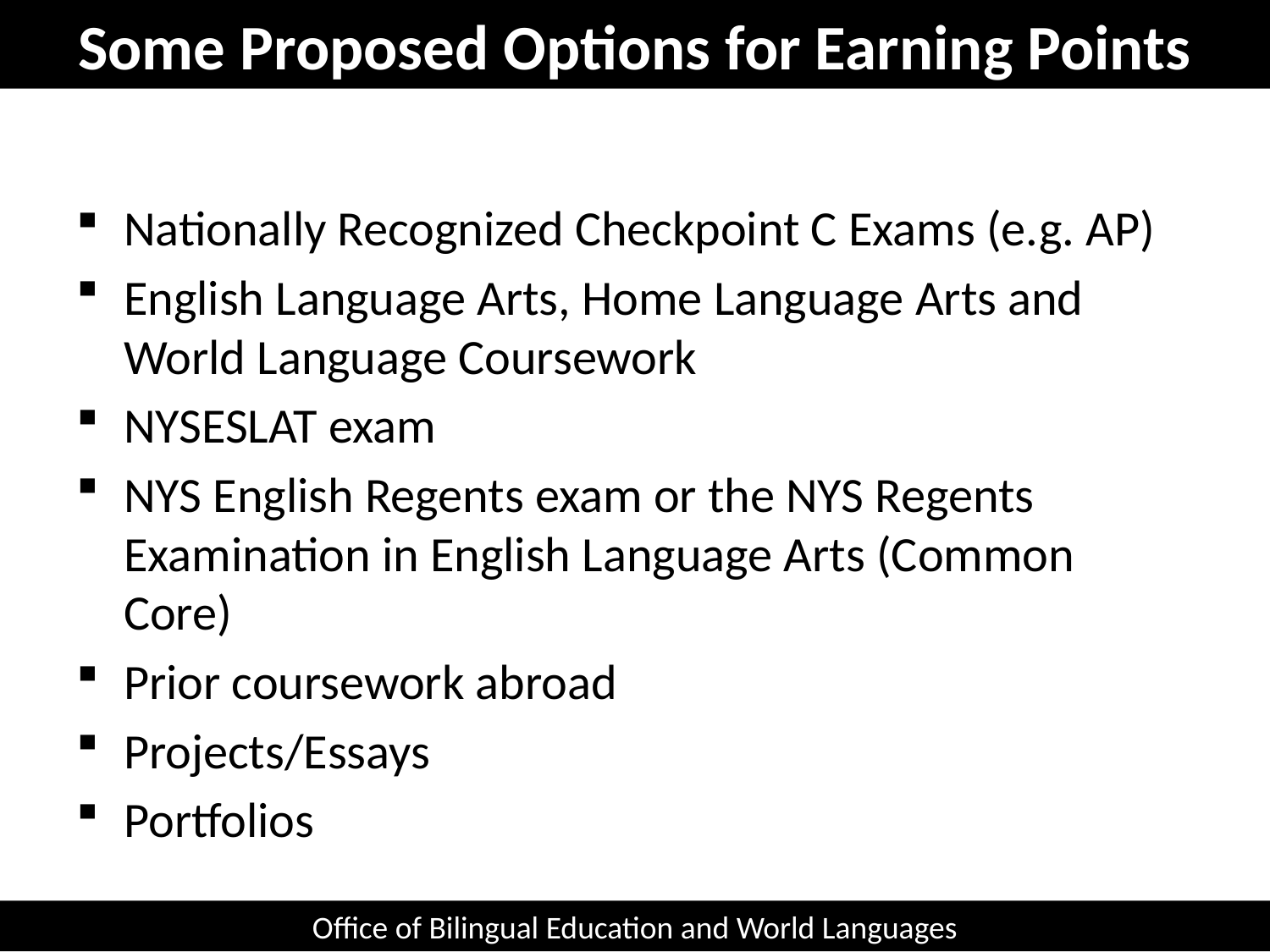

Some Proposed Options for Earning Points
Nationally Recognized Checkpoint C Exams (e.g. AP)
English Language Arts, Home Language Arts and World Language Coursework
NYSESLAT exam
NYS English Regents exam or the NYS Regents Examination in English Language Arts (Common Core)
Prior coursework abroad
Projects/Essays
Portfolios

Office of Bilingual Education and World Languages
Office of Bilingual Education and World Languages